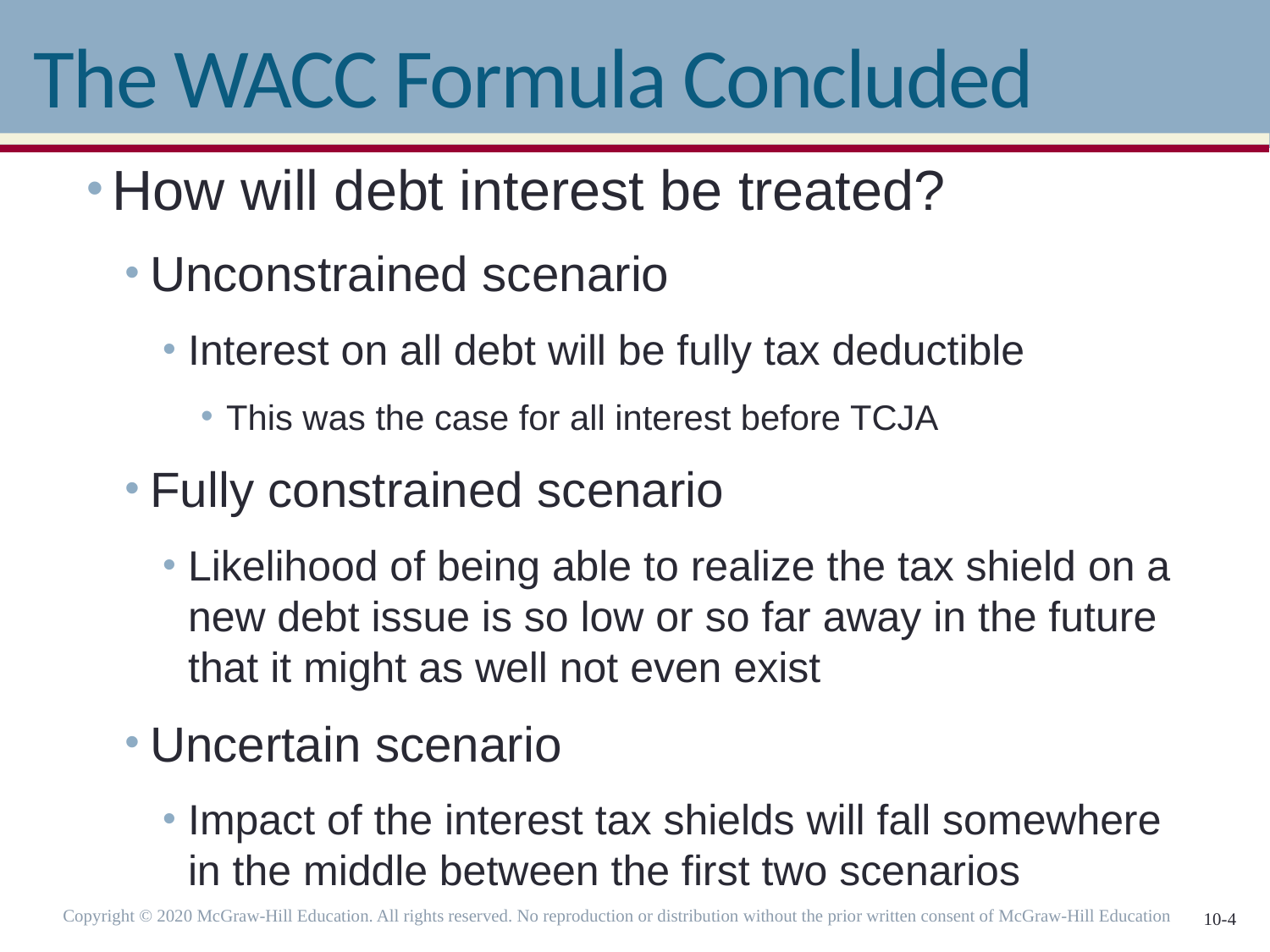

# The WACC Formula Concluded
How will debt interest be treated?
Unconstrained scenario
Interest on all debt will be fully tax deductible
This was the case for all interest before TCJA
Fully constrained scenario
Likelihood of being able to realize the tax shield on a new debt issue is so low or so far away in the future that it might as well not even exist
Uncertain scenario
Impact of the interest tax shields will fall somewhere in the middle between the first two scenarios

Copyright © 2020 McGraw-Hill Education. All rights reserved. No reproduction or distribution without the prior written consent of McGraw-Hill Education